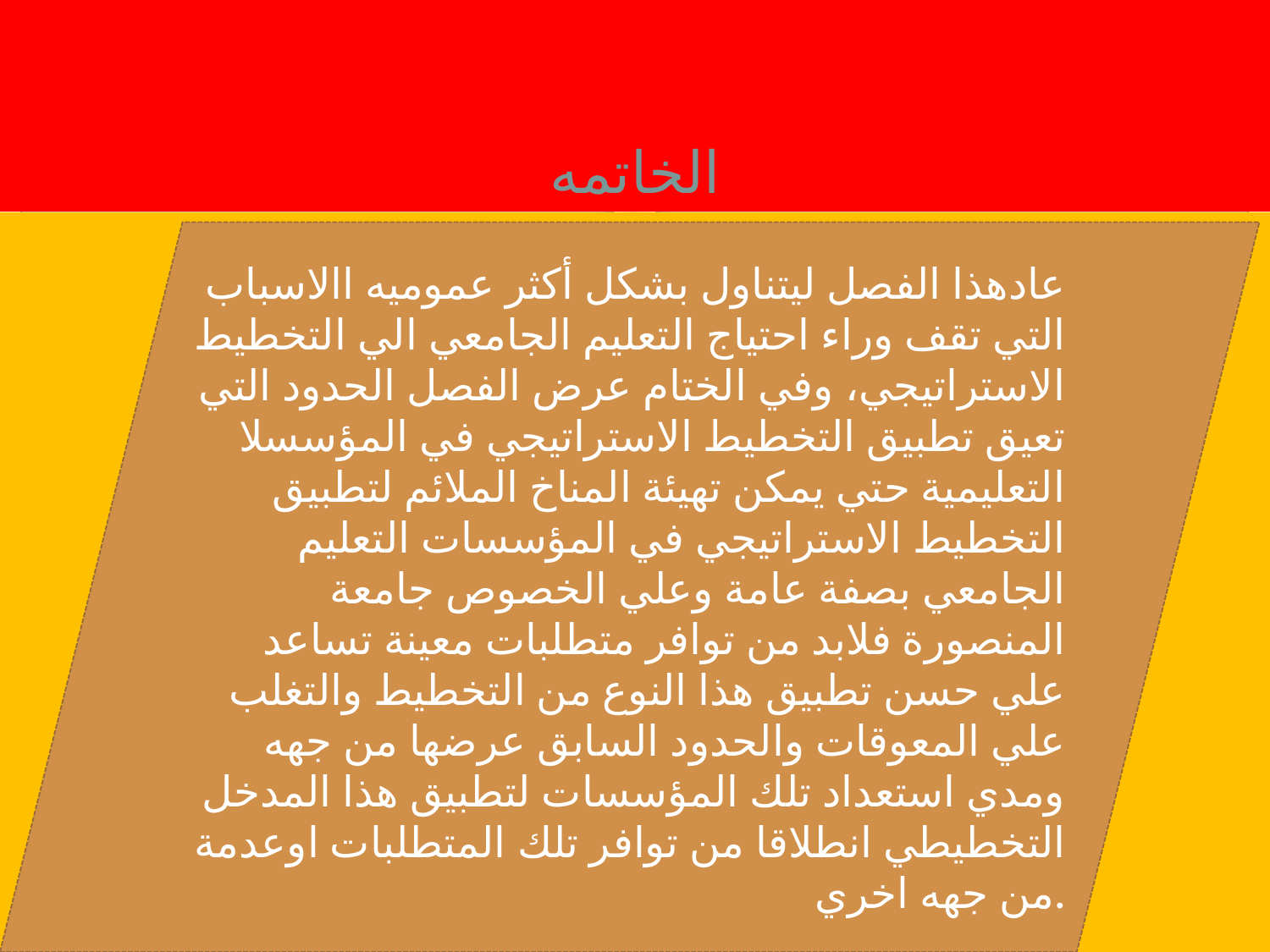

# الخاتمه

عادهذا الفصل ليتناول بشكل أكثر عموميه االاسباب التي تقف وراء احتياج التعليم الجامعي الي التخطيط الاستراتيجي، وفي الختام عرض الفصل الحدود التي تعيق تطبيق التخطيط الاستراتيجي في المؤسسلا التعليمية حتي يمكن تهيئة المناخ الملائم لتطبيق التخطيط الاستراتيجي في المؤسسات التعليم الجامعي بصفة عامة وعلي الخصوص جامعة المنصورة فلابد من توافر متطلبات معينة تساعد علي حسن تطبيق هذا النوع من التخطيط والتغلب علي المعوقات والحدود السابق عرضها من جهه ومدي استعداد تلك المؤسسات لتطبيق هذا المدخل التخطيطي انطلاقا من توافر تلك المتطلبات اوعدمة من جهه اخري.